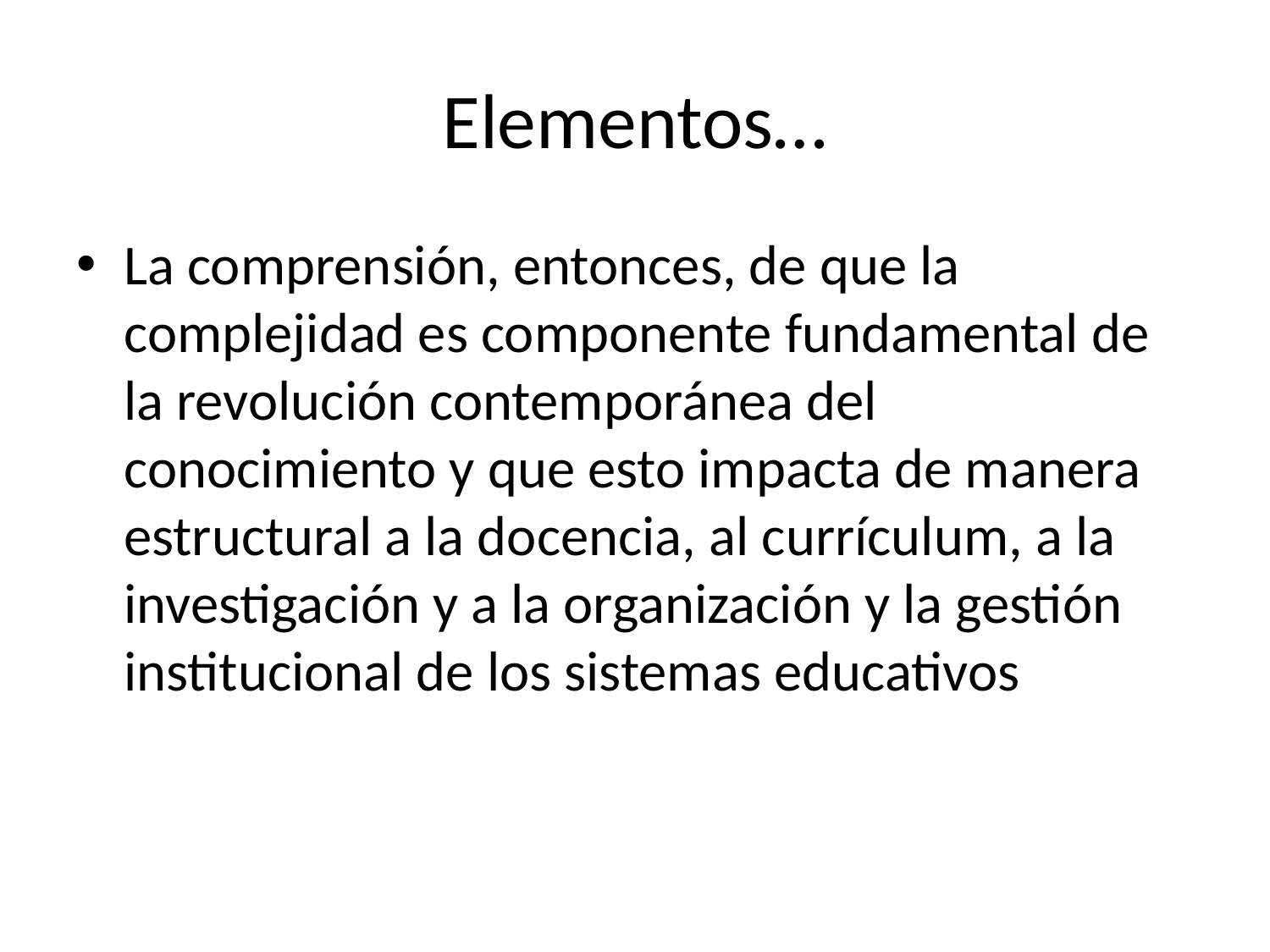

# Elementos…
La comprensión, entonces, de que la complejidad es componente fundamental de la revolución contemporánea del conocimiento y que esto impacta de manera estructural a la docencia, al currículum, a la investigación y a la organización y la gestión institucional de los sistemas educativos